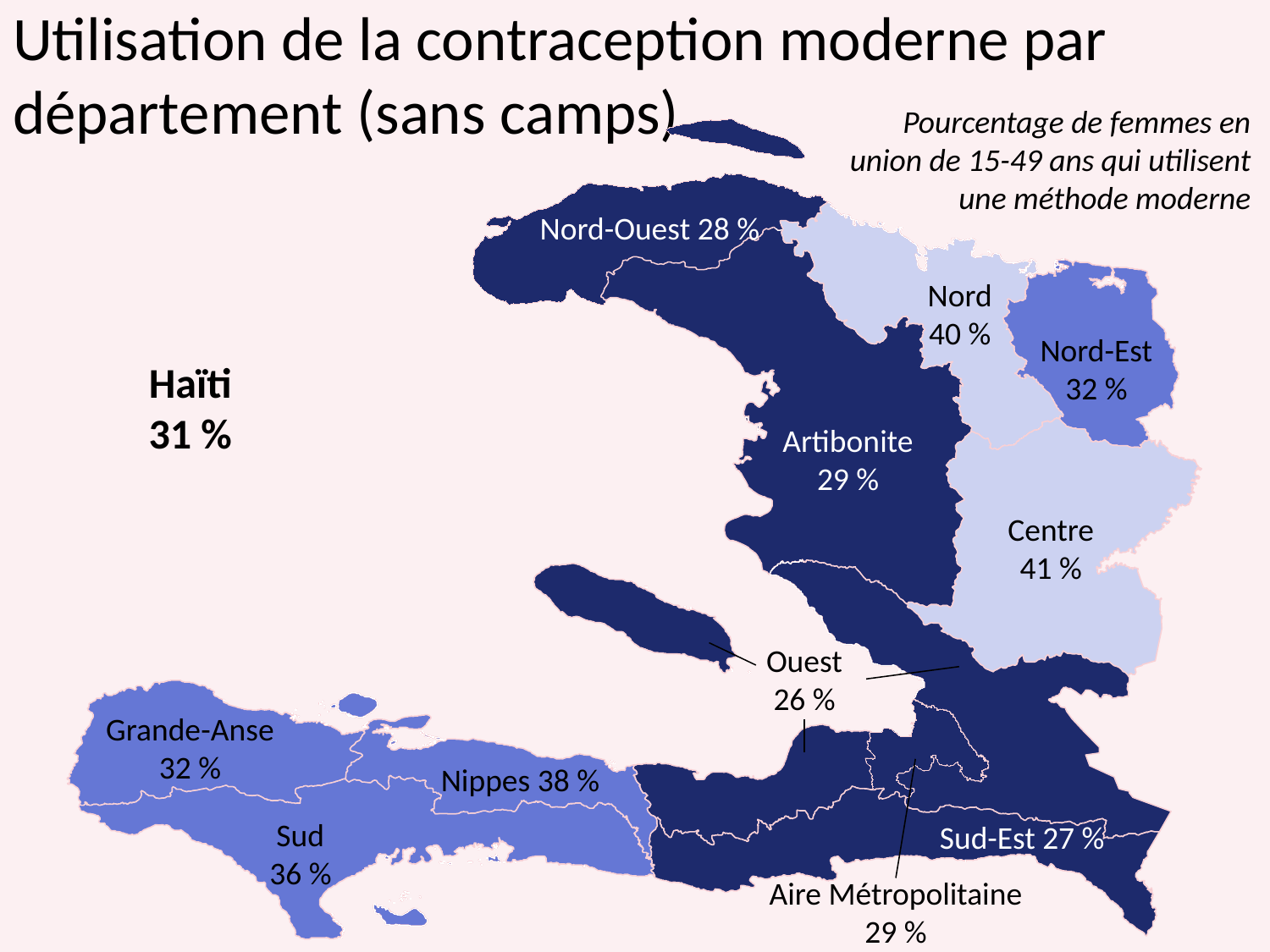

# Utilisation de la contraception moderne par département (sans camps)

Pourcentage de femmes en union de 15-49 ans qui utilisent une méthode moderne
Nord-Ouest 28 %
Nord
40 %
Nord-Est
32 %
Haïti
31 %
Artibonite
29 %
Centre
41 %
Ouest
26 %
Grande-Anse
32 %
Nippes 38 %
Sud
36 %
Sud-Est 27 %
Aire Métropolitaine
29 %